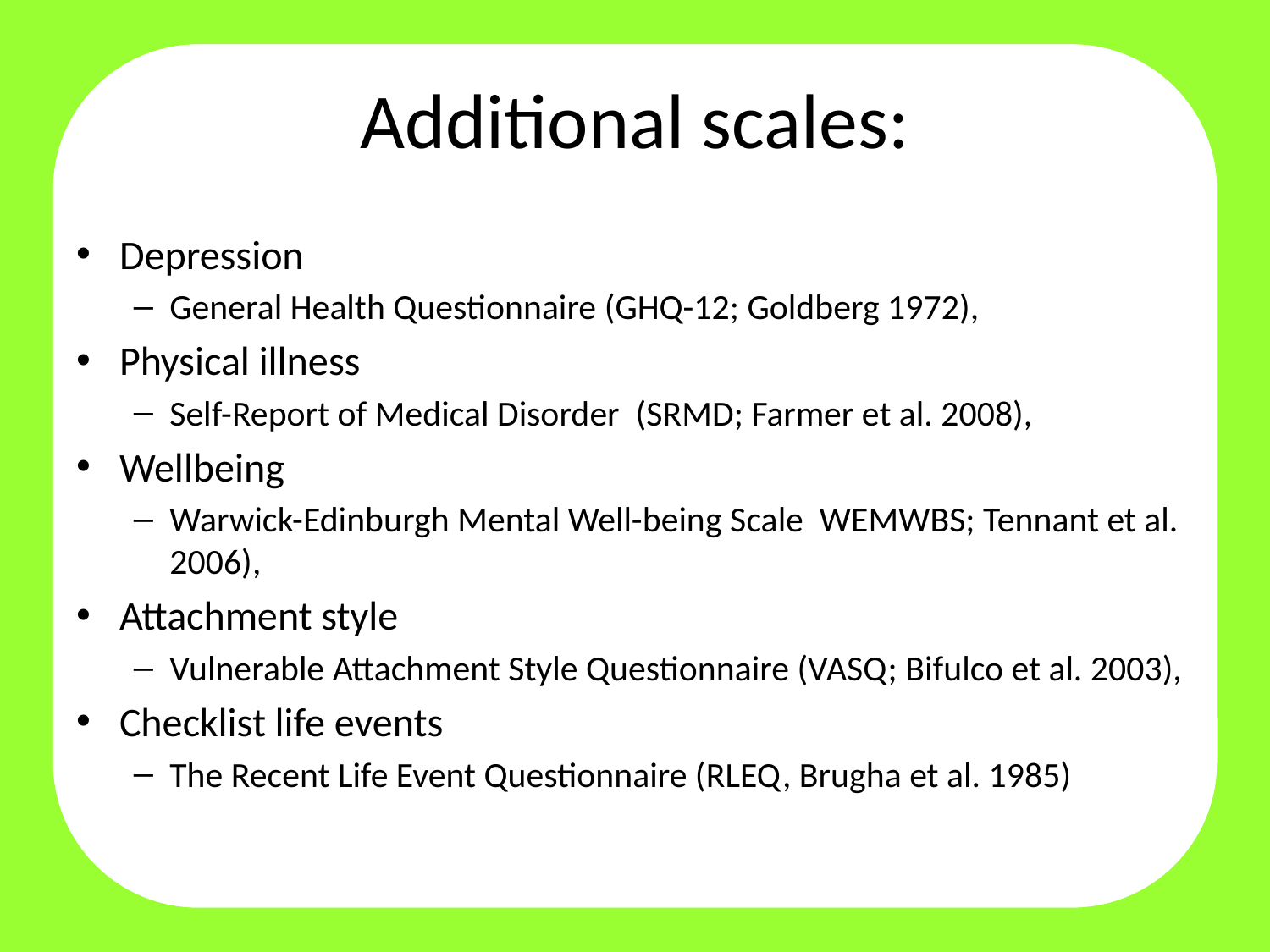

# Additional scales:
Depression
General Health Questionnaire (GHQ-12; Goldberg 1972),
Physical illness
Self-Report of Medical Disorder  (SRMD; Farmer et al. 2008),
Wellbeing
Warwick-Edinburgh Mental Well-being Scale  WEMWBS; Tennant et al. 2006),
Attachment style
Vulnerable Attachment Style Questionnaire (VASQ; Bifulco et al. 2003),
Checklist life events
The Recent Life Event Questionnaire (RLEQ, Brugha et al. 1985)